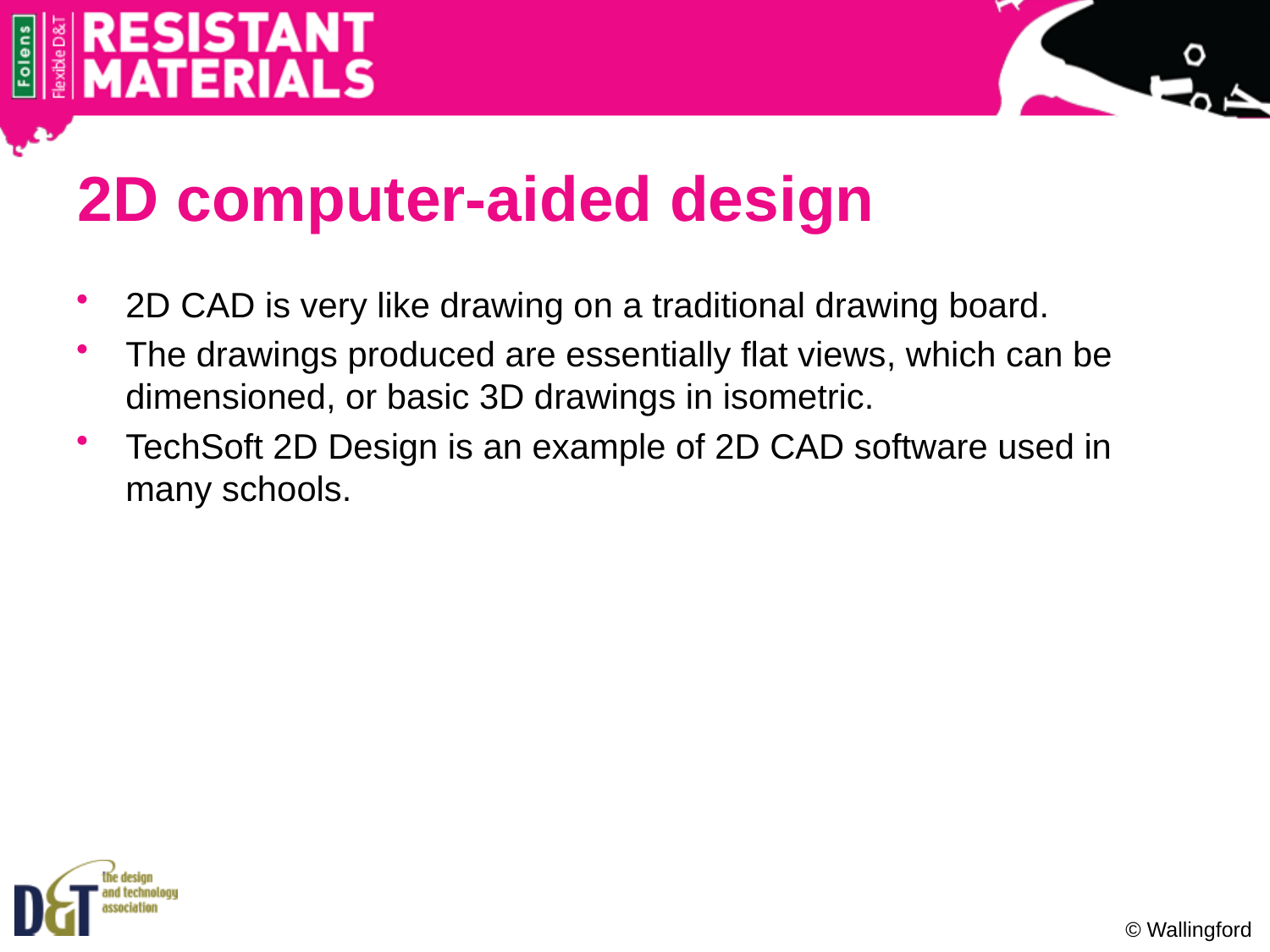

2D computer-aided design
2D CAD is very like drawing on a traditional drawing board.
The drawings produced are essentially flat views, which can be dimensioned, or basic 3D drawings in isometric.
TechSoft 2D Design is an example of 2D CAD software used in many schools.
© Wallingford